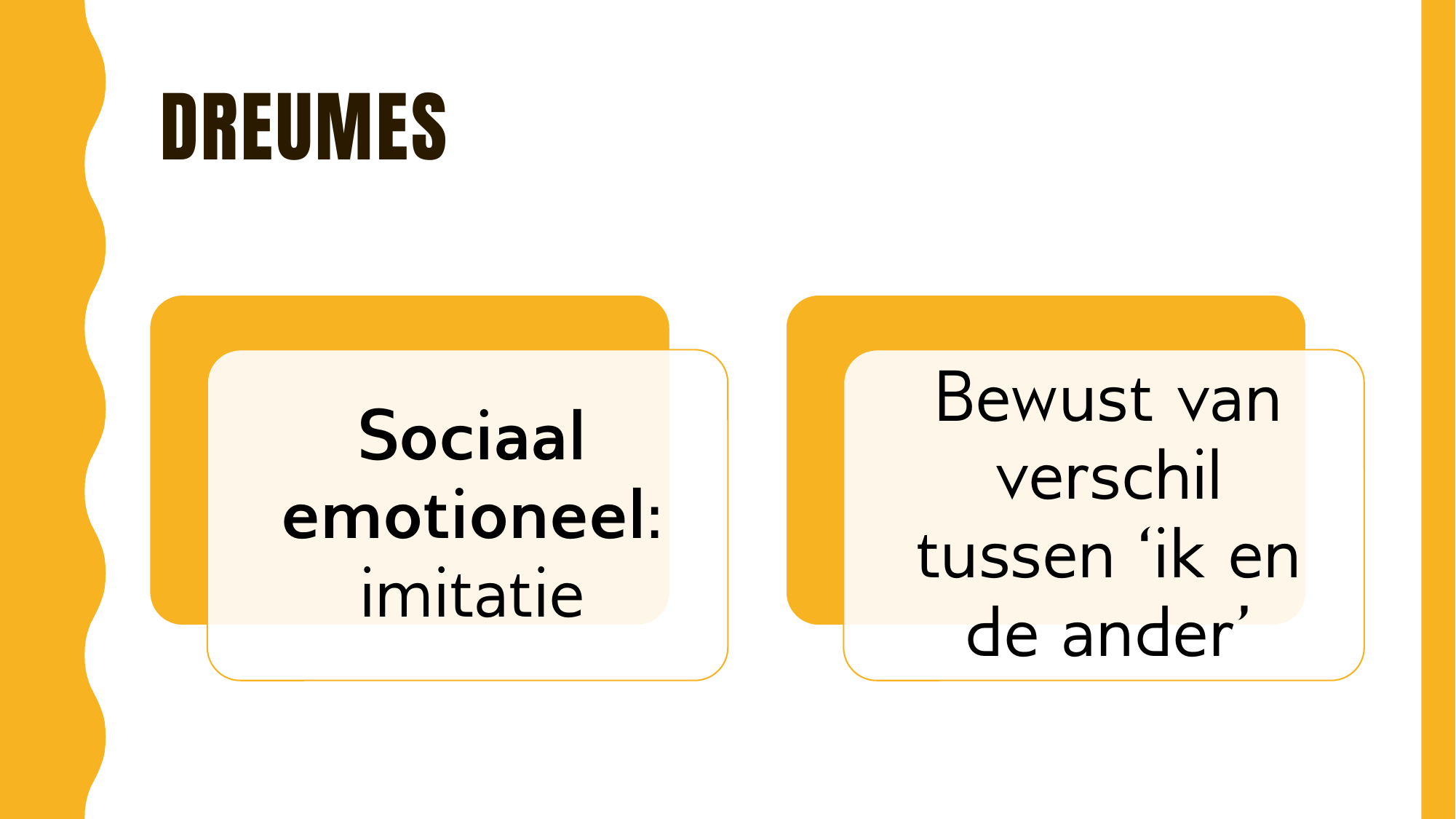

# dreumes
Sociaal emotioneel: imitatie
Bewust van verschil tussen ‘ik en de ander’